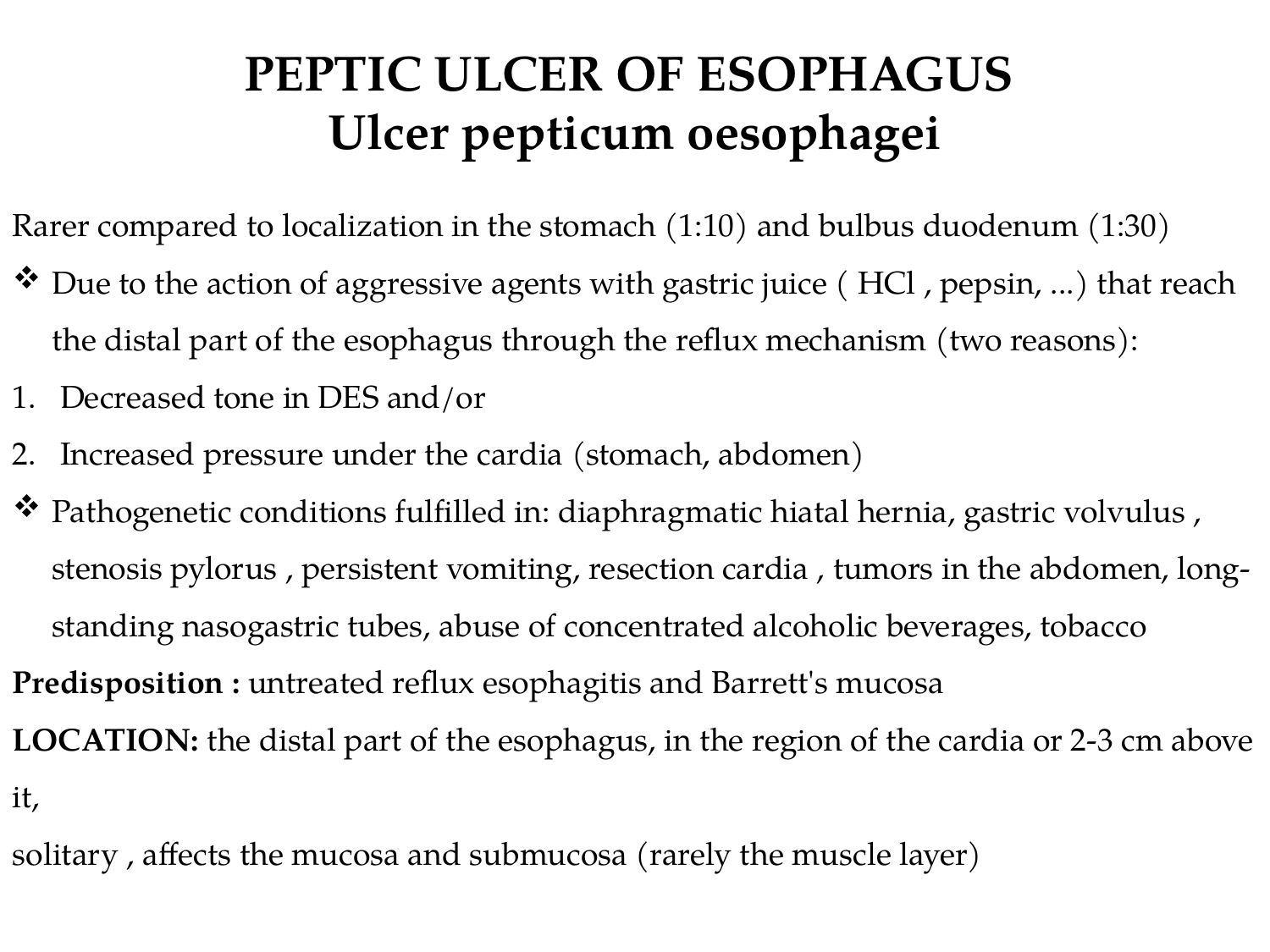

# PEPTIC ULCER OF ESOPHAGUS Ulcer pepticum oesophagei
Rarer compared to localization in the stomach (1:10) and bulbus duodenum (1:30)
Due to the action of aggressive agents with gastric juice ( HCl , pepsin, ...) that reach the distal part of the esophagus through the reflux mechanism (two reasons):
Decreased tone in DES and/or
Increased pressure under the cardia (stomach, abdomen)
Pathogenetic conditions fulfilled in: diaphragmatic hiatal hernia, gastric volvulus , stenosis pylorus , persistent vomiting, resection cardia , tumors in the abdomen, long-standing nasogastric tubes, abuse of concentrated alcoholic beverages, tobacco
Predisposition : untreated reflux esophagitis and Barrett's mucosa
LOCATION: the distal part of the esophagus, in the region of the cardia or 2-3 cm above it,
solitary , affects the mucosa and submucosa (rarely the muscle layer)